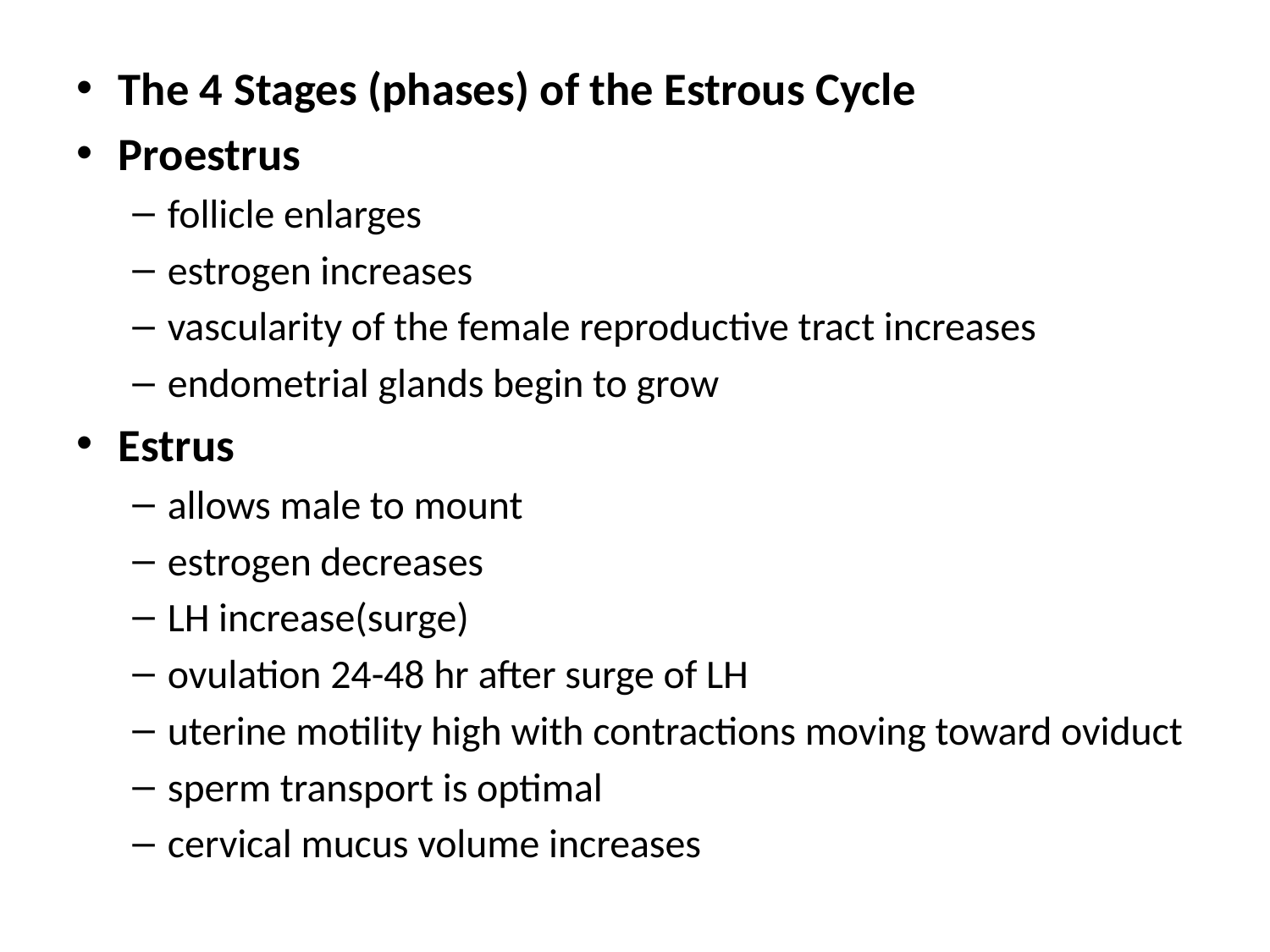

The 4 Stages (phases) of the Estrous Cycle
Proestrus
follicle enlarges
estrogen increases
vascularity of the female reproductive tract increases
endometrial glands begin to grow
Estrus
allows male to mount
estrogen decreases
LH increase(surge)
ovulation 24-48 hr after surge of LH
uterine motility high with contractions moving toward oviduct
sperm transport is optimal
cervical mucus volume increases